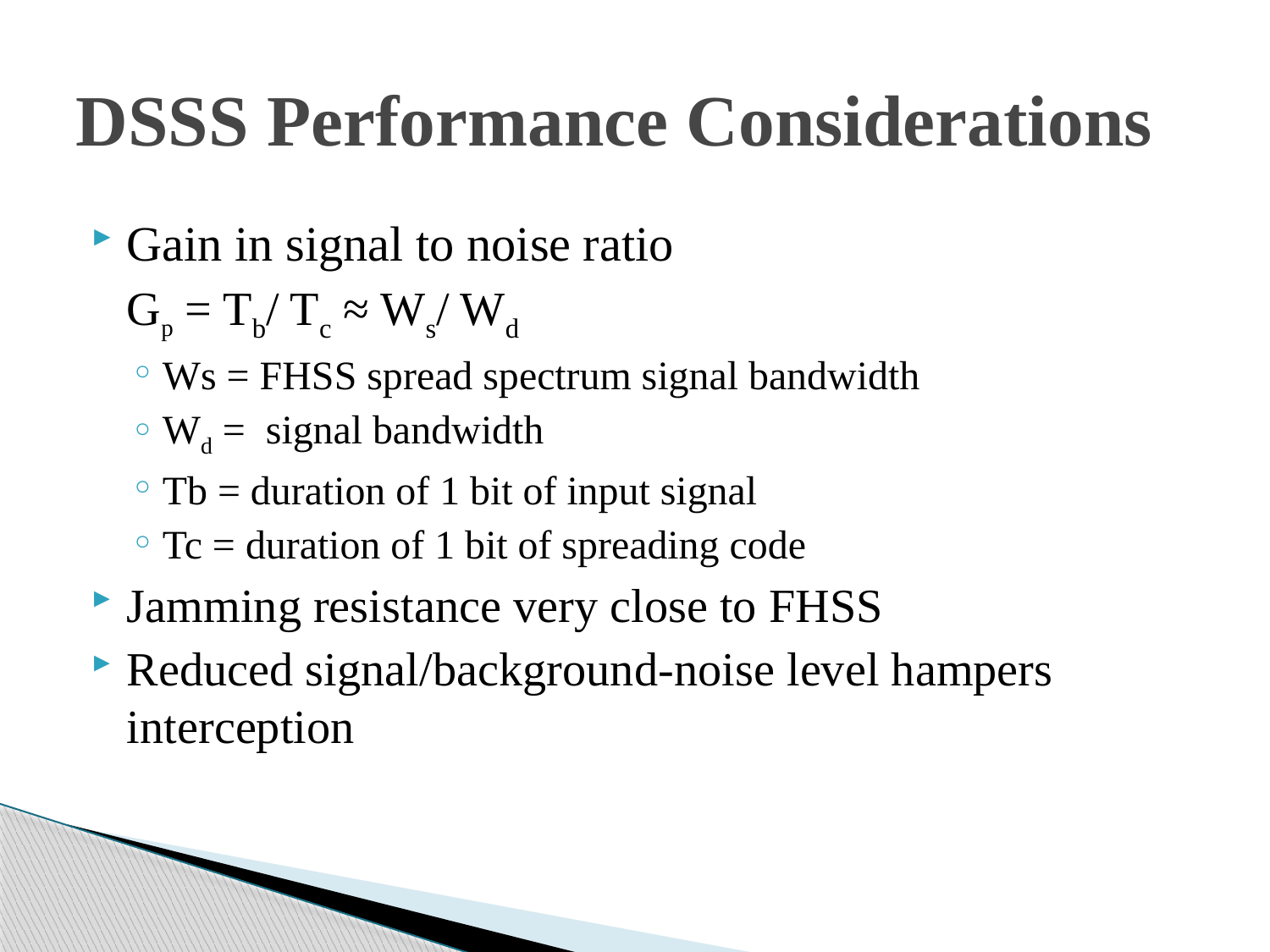

# DSSS Performance Considerations
Gain in signal to noise ratio
	Gp = Tb/ Tc ≈ Ws/ Wd
Ws = FHSS spread spectrum signal bandwidth
Wd =  signal bandwidth
Tb = duration of 1 bit of input signal
Tc = duration of 1 bit of spreading code
Jamming resistance very close to FHSS
Reduced signal/background-noise level hampers interception